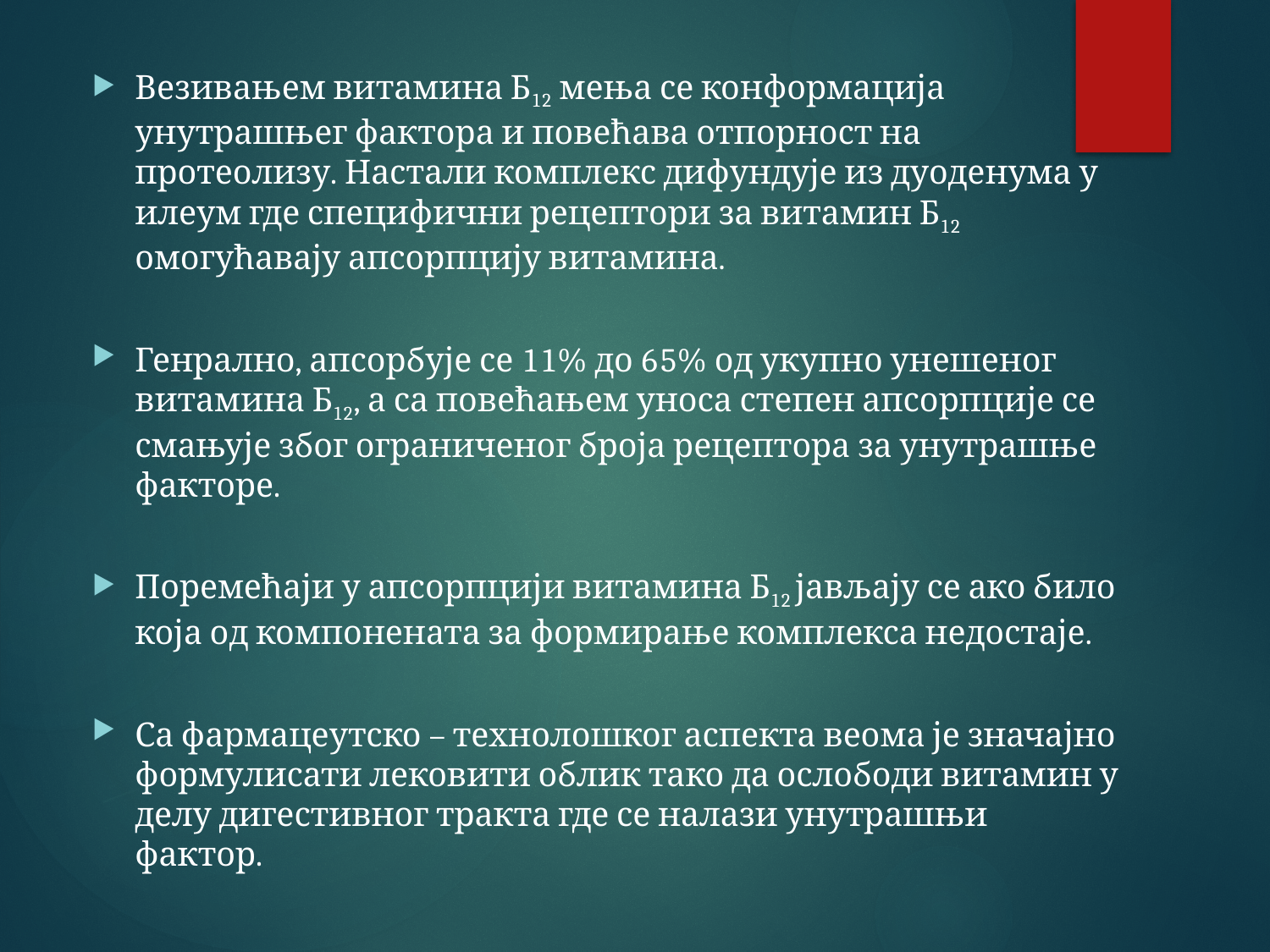

Везивањем витамина Б12 мења се конформација унутрашњег фактора и повећава отпорност на протеолизу. Настали комплекс дифундује из дуоденума у илеум где специфични рецептори за витамин Б12 омогућавају апсорпцију витамина.

Генрално, апсорбује се 11% до 65% од укупно унешеног витамина Б12, а са повећањем уноса степен апсорпције се смањује због ограниченог броја рецептора за унутрашње факторе.

Поремећаји у апсорпцији витамина Б12 јављају се ако било која од компонената за формирање комплекса недостаје.

Са фармацеутско – технолошког аспекта веома је значајно формулисати лековити облик тако да ослободи витамин у делу дигестивног тракта где се налази унутрашњи фактор.